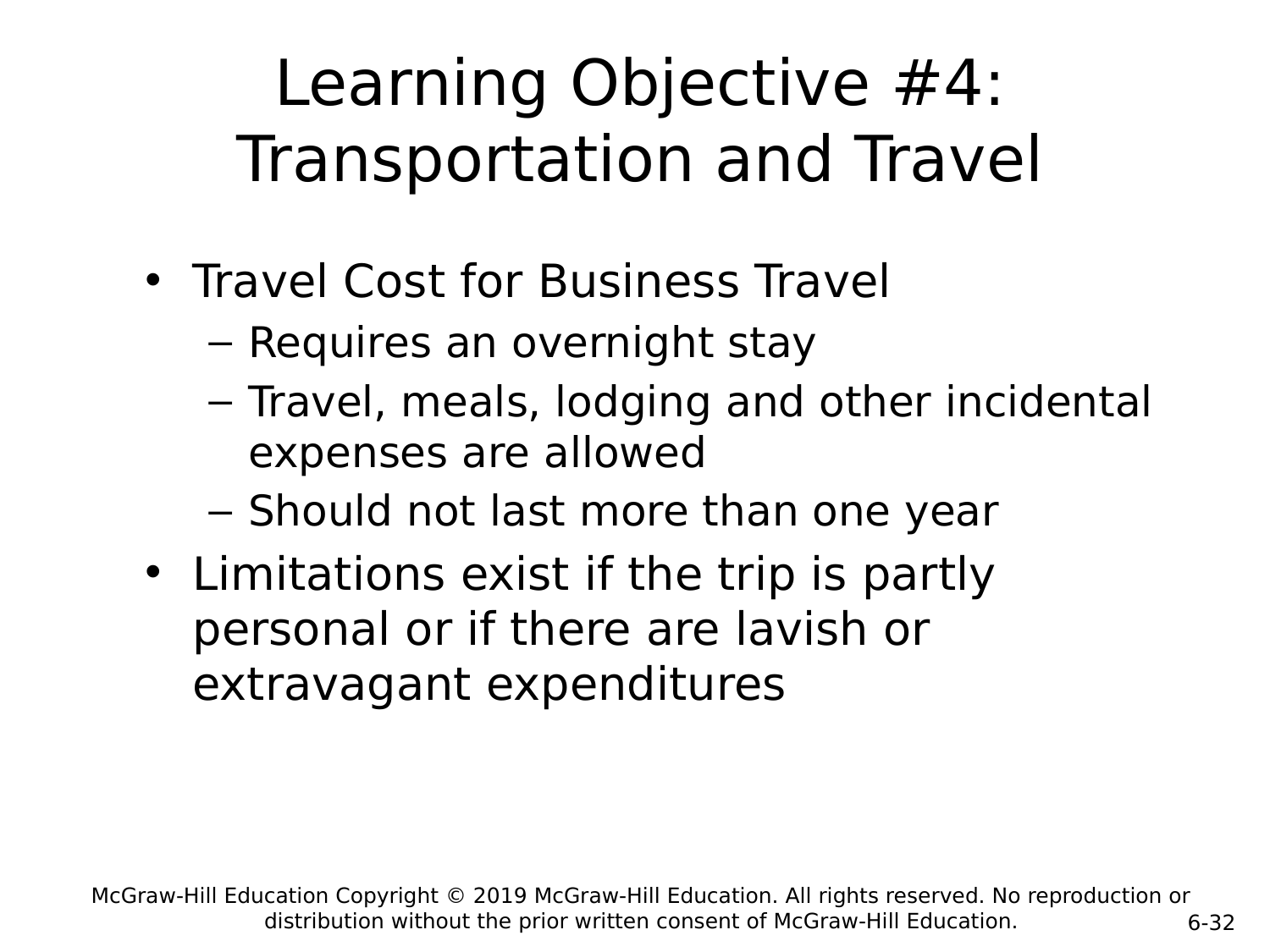

Learning Objective #4: Transportation and Travel
Travel Cost for Business Travel
Requires an overnight stay
Travel, meals, lodging and other incidental expenses are allowed
Should not last more than one year
Limitations exist if the trip is partly personal or if there are lavish or extravagant expenditures
McGraw-Hill Education Copyright © 2019 McGraw-Hill Education. All rights reserved. No reproduction or distribution without the prior written consent of McGraw-Hill Education.
6-32